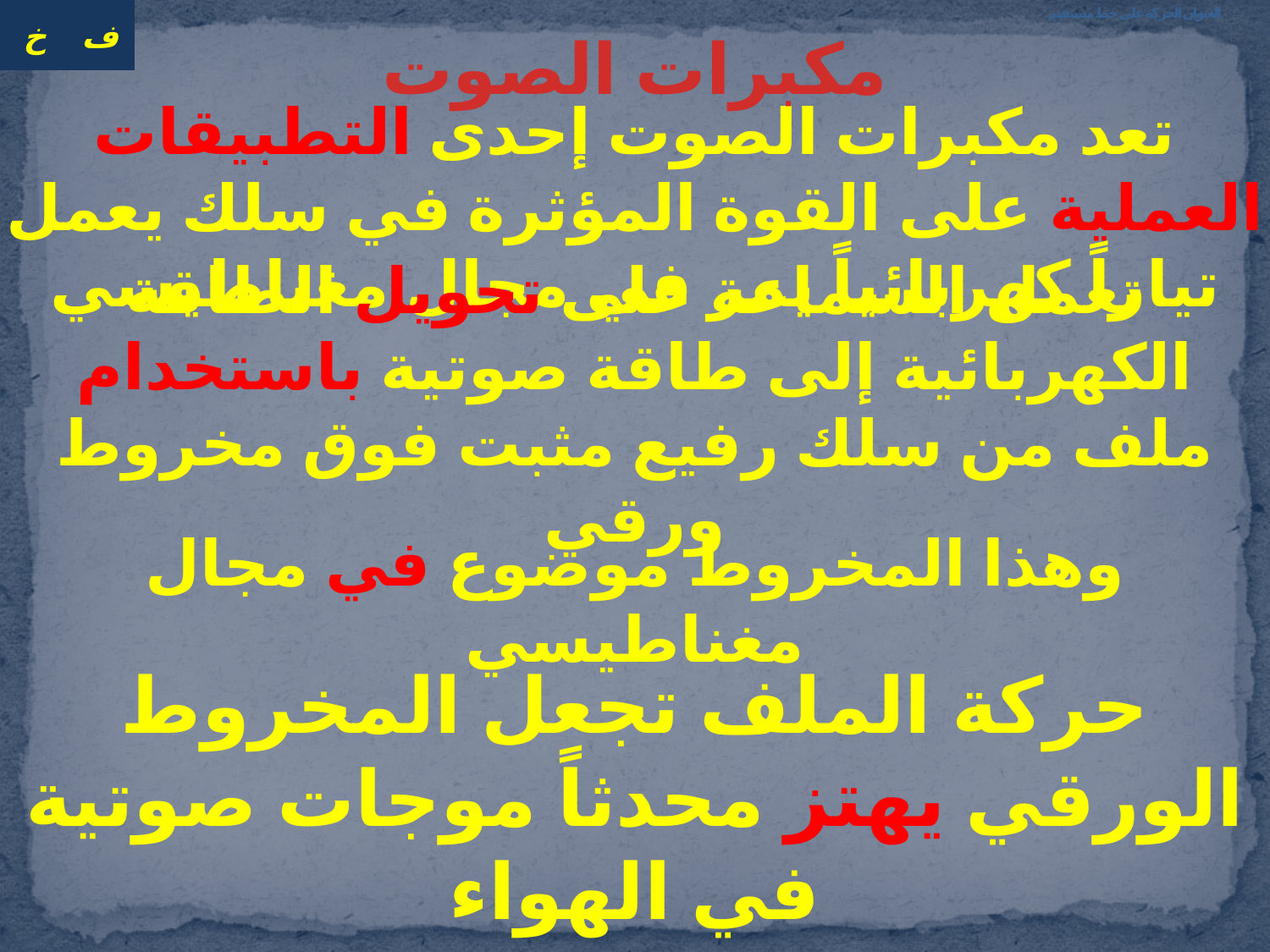

# العنوان الحركة على خط مستقيم
مكبرات الصوت
تعد مكبرات الصوت إحدى التطبيقات العملية على القوة المؤثرة في سلك يعمل تياراً كهربائياً يمر في مجال مغناطيسي
تعمل السماعة على تحويل الطاقة الكهربائية إلى طاقة صوتية باستخدام ملف من سلك رفيع مثبت فوق مخروط ورقي
وهذا المخروط موضوع في مجال مغناطيسي
حركة الملف تجعل المخروط الورقي يهتز محدثاً موجات صوتية في الهواء